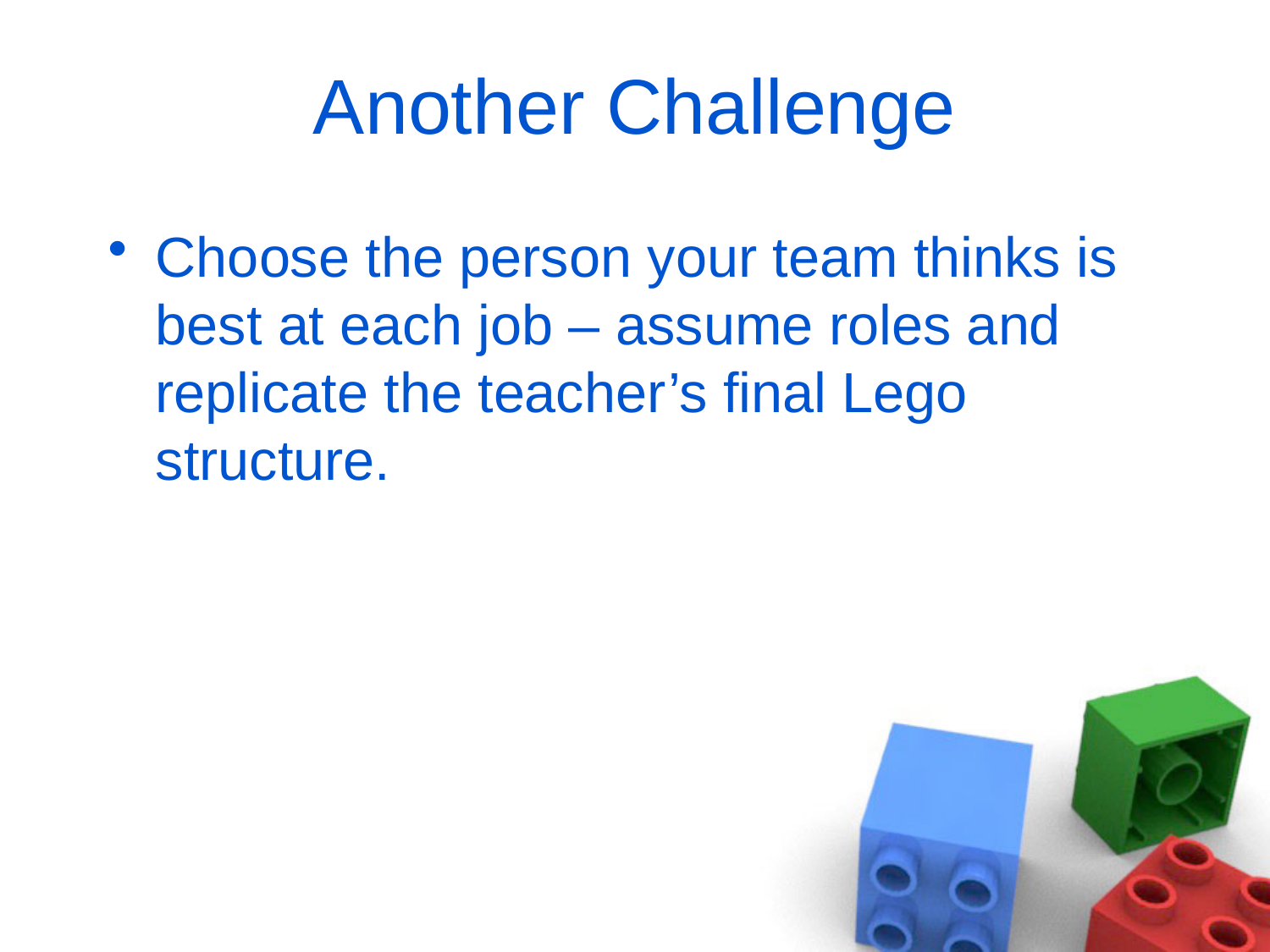

# Another Challenge
Choose the person your team thinks is best at each job – assume roles and replicate the teacher’s final Lego structure.